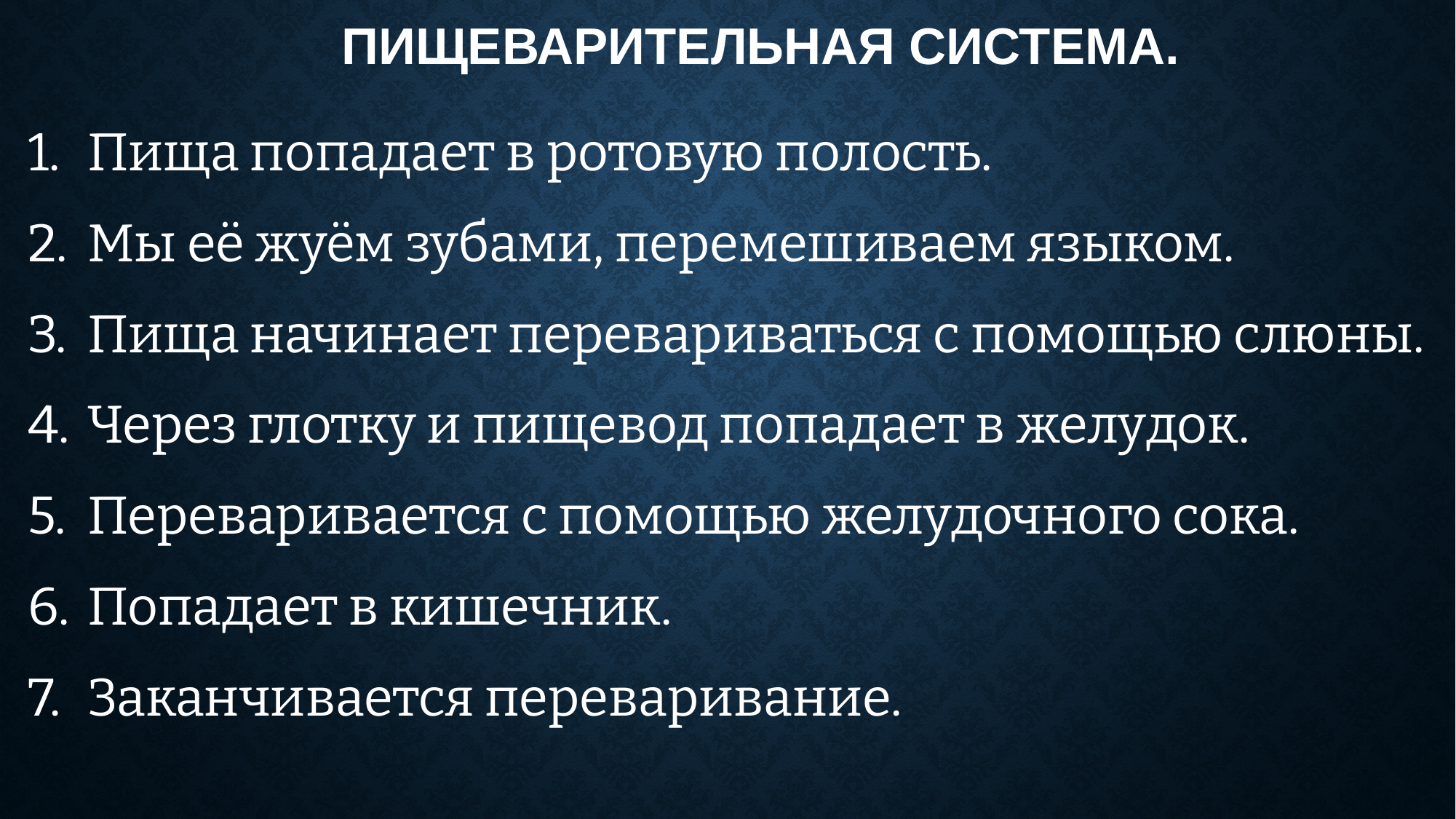

# Пищеварительная система.
Пища попадает в ротовую полость.
Мы её жуём зубами, перемешиваем языком.
Пища начинает перевариваться с помощью слюны.
Через глотку и пищевод попадает в желудок.
Переваривается с помощью желудочного сока.
Попадает в кишечник.
Заканчивается переваривание.